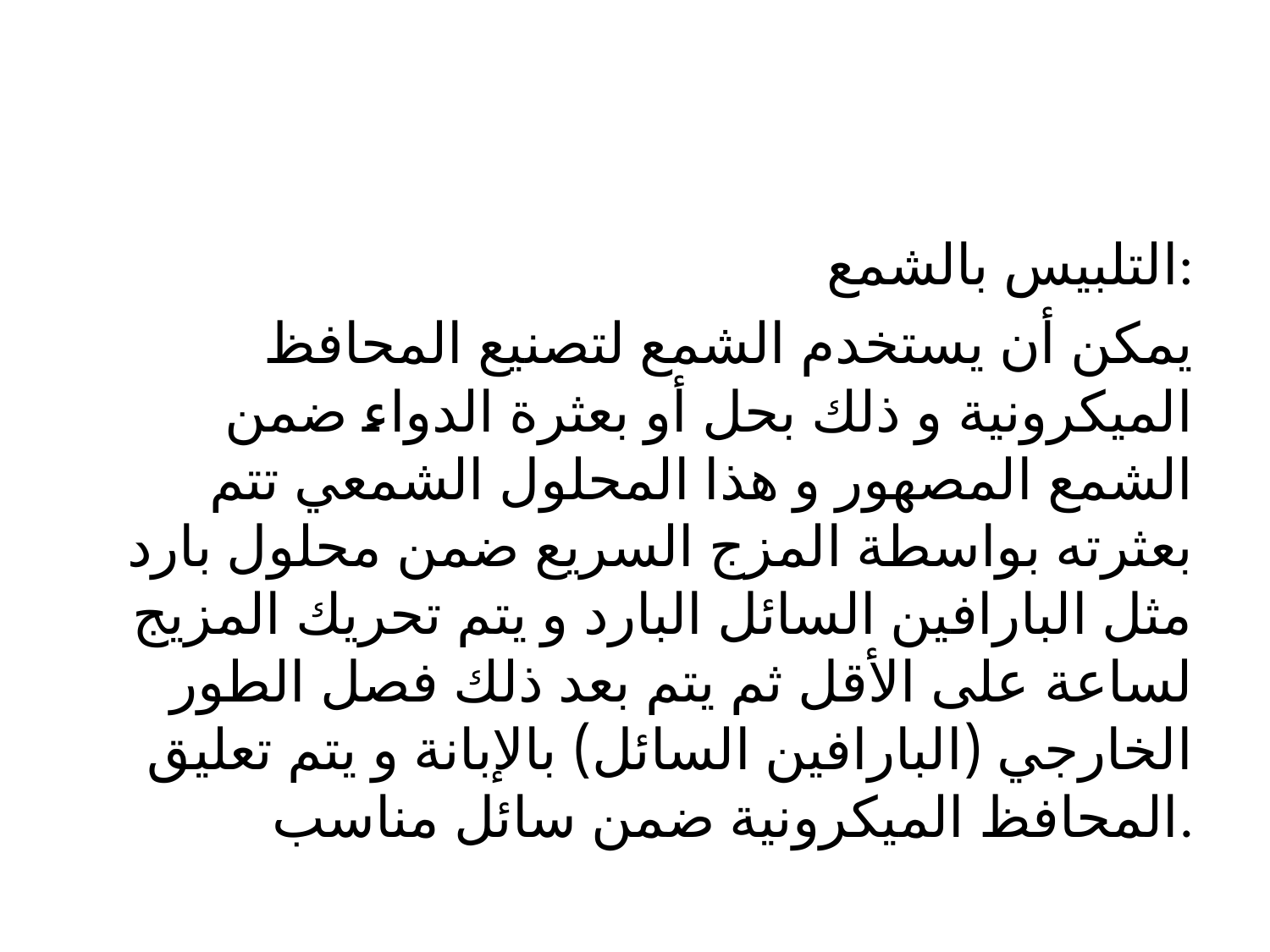

التلبيس بالشمع:
يمكن أن يستخدم الشمع لتصنيع المحافظ الميكرونية و ذلك بحل أو بعثرة الدواء ضمن الشمع المصهور و هذا المحلول الشمعي تتم بعثرته بواسطة المزج السريع ضمن محلول بارد مثل البارافين السائل البارد و يتم تحريك المزيج لساعة على الأقل ثم يتم بعد ذلك فصل الطور الخارجي (البارافين السائل) بالإبانة و يتم تعليق المحافظ الميكرونية ضمن سائل مناسب.